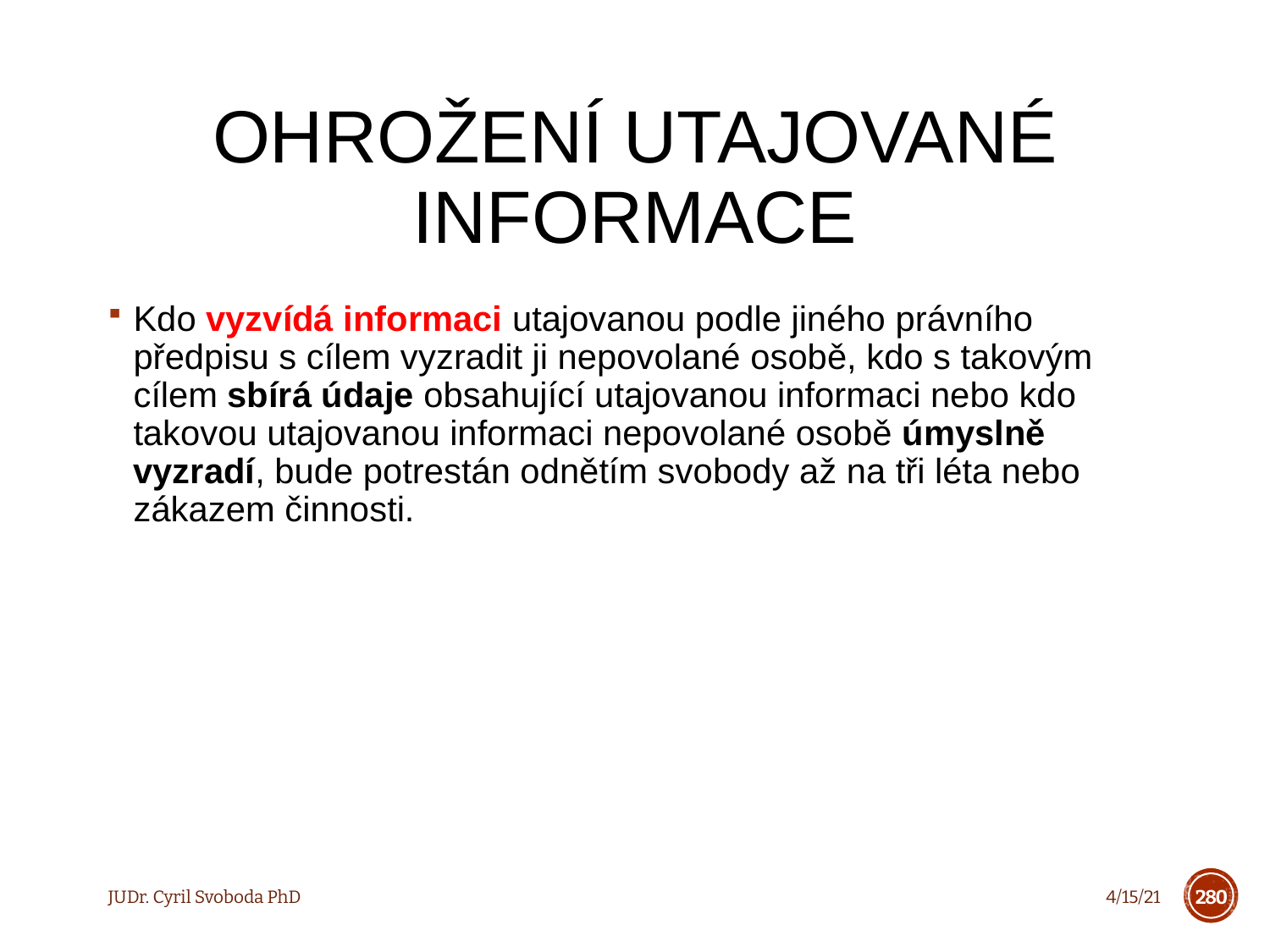

# Ohrožení utajované informace
Kdo vyzvídá informaci utajovanou podle jiného právního předpisu s cílem vyzradit ji nepovolané osobě, kdo s takovým cílem sbírá údaje obsahující utajovanou informaci nebo kdo takovou utajovanou informaci nepovolané osobě úmyslně vyzradí, bude potrestán odnětím svobody až na tři léta nebo zákazem činnosti.
JUDr. Cyril Svoboda PhD
4/15/21
280